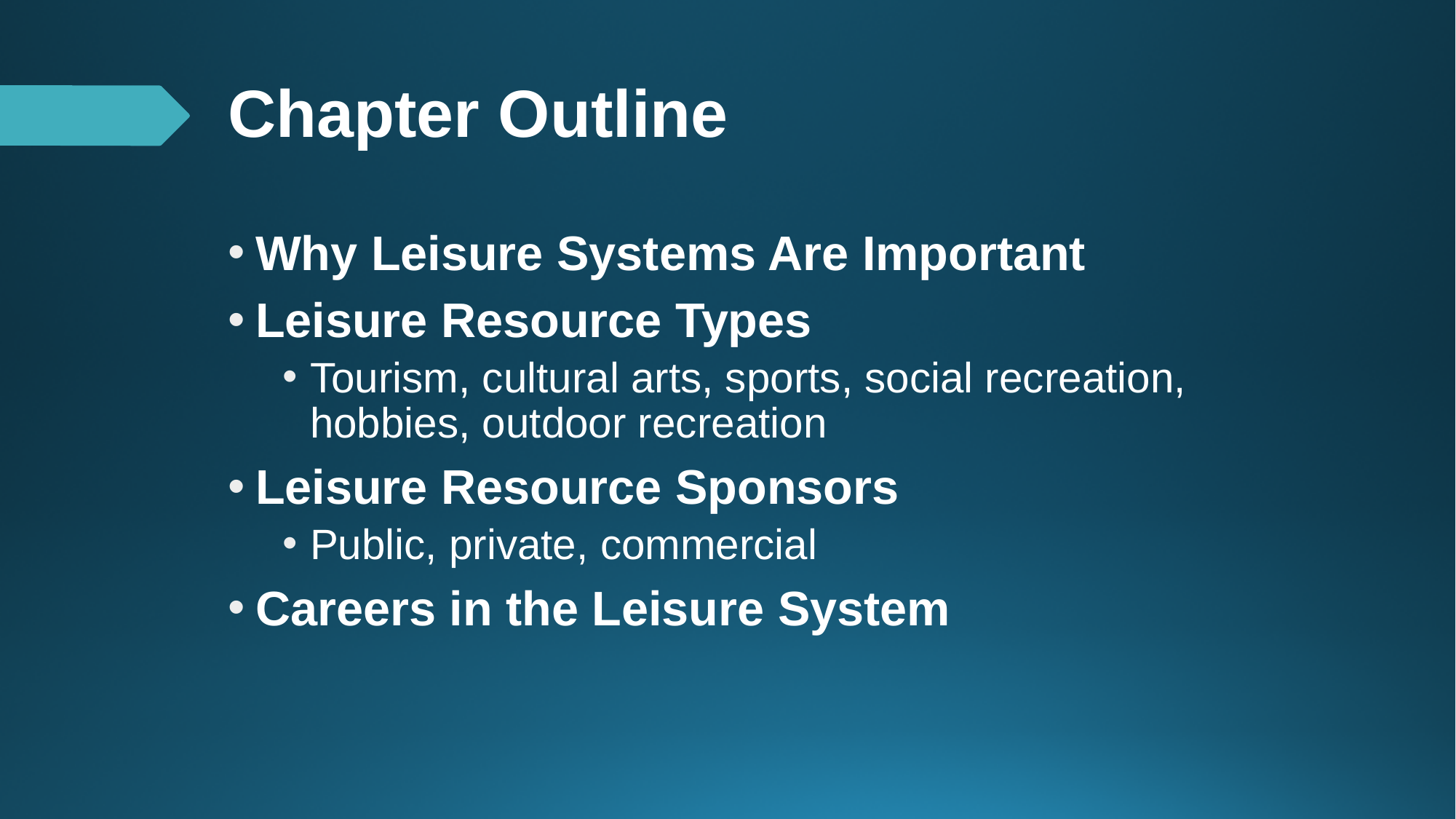

# Chapter Outline
Why Leisure Systems Are Important
Leisure Resource Types
Tourism, cultural arts, sports, social recreation, hobbies, outdoor recreation
Leisure Resource Sponsors
Public, private, commercial
Careers in the Leisure System